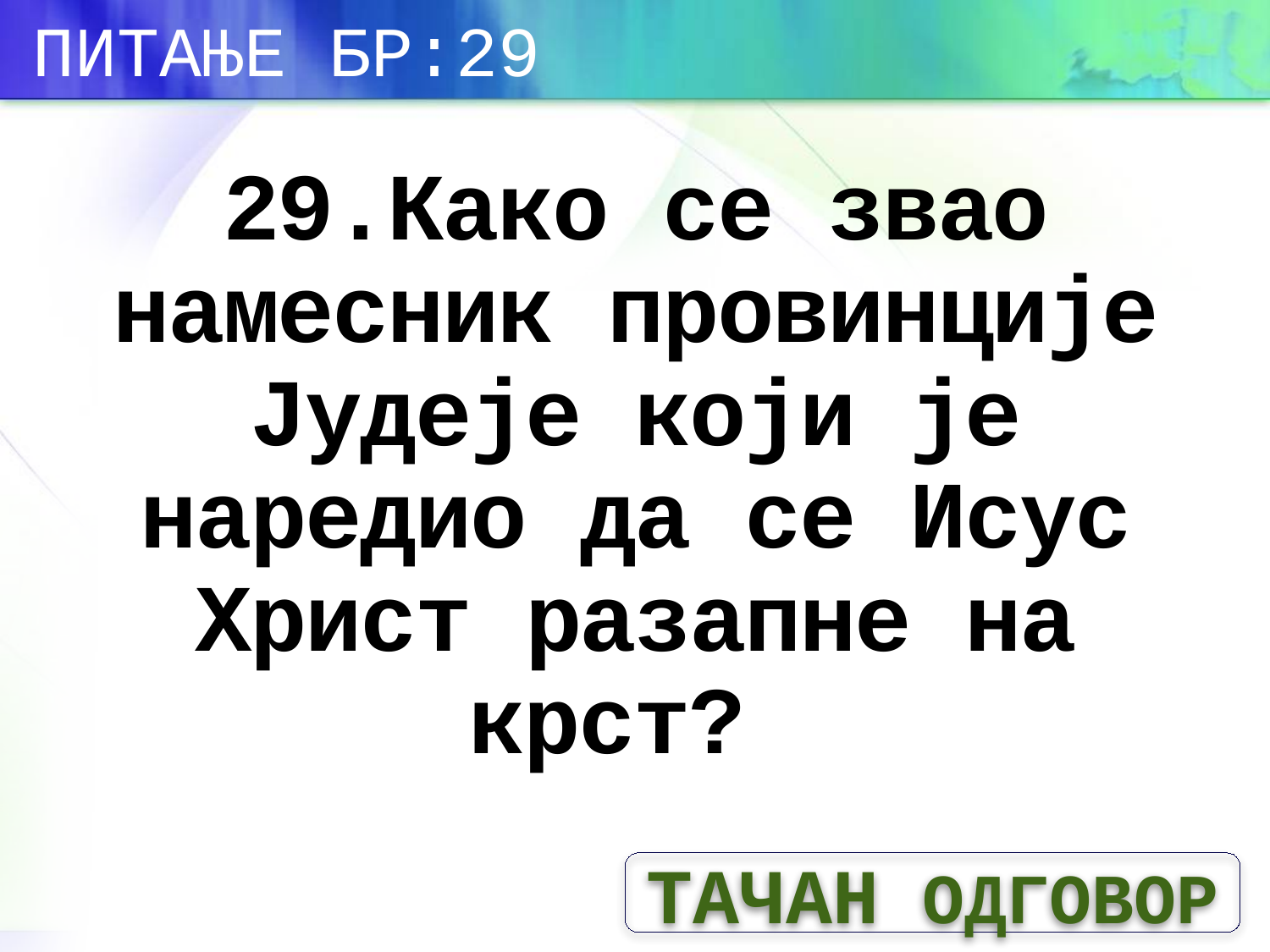

ПИТАЊЕ БР:29
# 29.Како се звао намесник провинције Јудеје који је наредио да се Исус Христ разапне на крст?
ТАЧАН ОДГОВОР